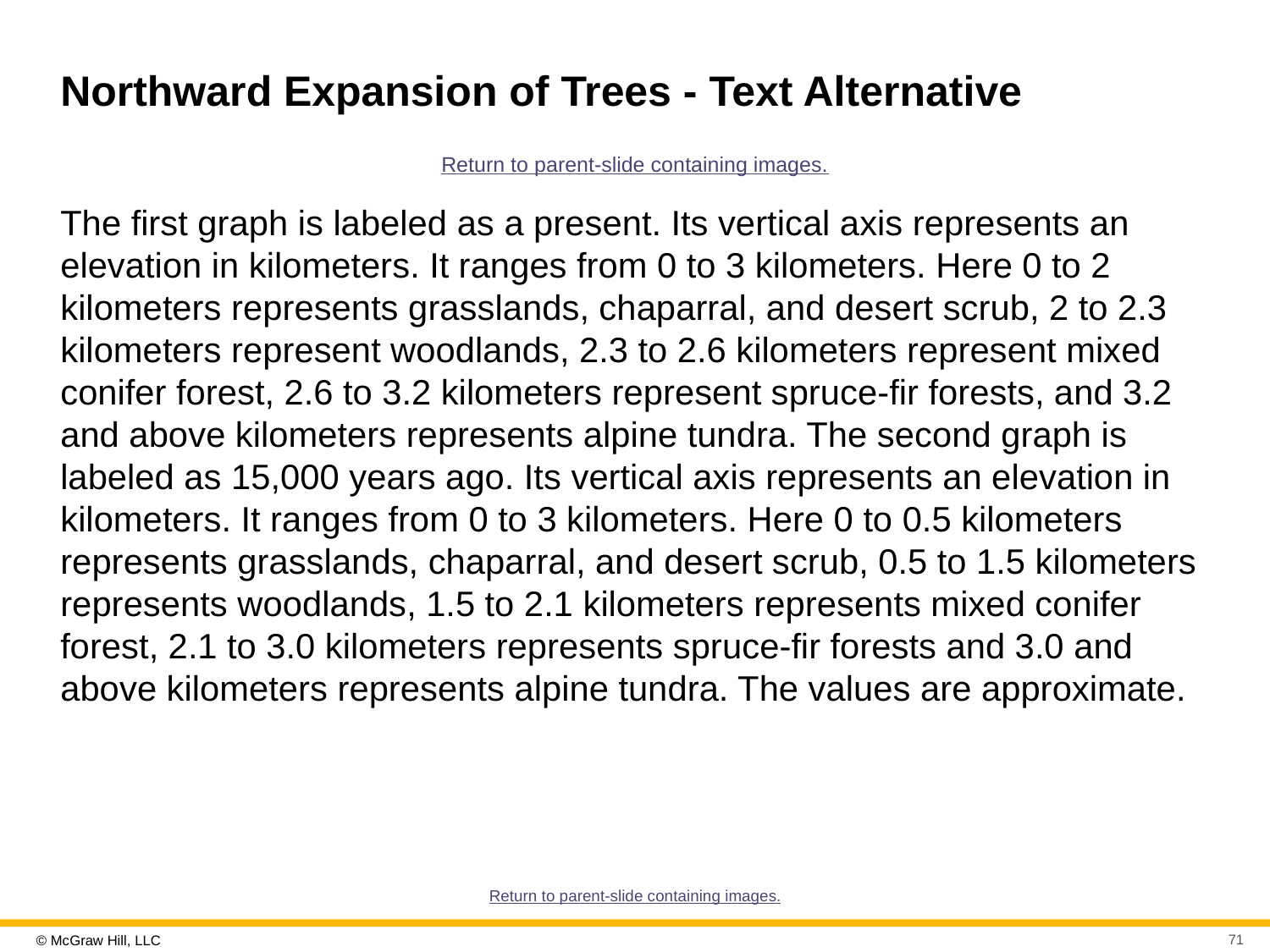

# Northward Expansion of Trees - Text Alternative
Return to parent-slide containing images.
The first graph is labeled as a present. Its vertical axis represents an elevation in kilometers. It ranges from 0 to 3 kilometers. Here 0 to 2 kilometers represents grasslands, chaparral, and desert scrub, 2 to 2.3 kilometers represent woodlands, 2.3 to 2.6 kilometers represent mixed conifer forest, 2.6 to 3.2 kilometers represent spruce-fir forests, and 3.2 and above kilometers represents alpine tundra. The second graph is labeled as 15,000 years ago. Its vertical axis represents an elevation in kilometers. It ranges from 0 to 3 kilometers. Here 0 to 0.5 kilometers represents grasslands, chaparral, and desert scrub, 0.5 to 1.5 kilometers represents woodlands, 1.5 to 2.1 kilometers represents mixed conifer forest, 2.1 to 3.0 kilometers represents spruce-fir forests and 3.0 and above kilometers represents alpine tundra. The values are approximate.
Return to parent-slide containing images.
71